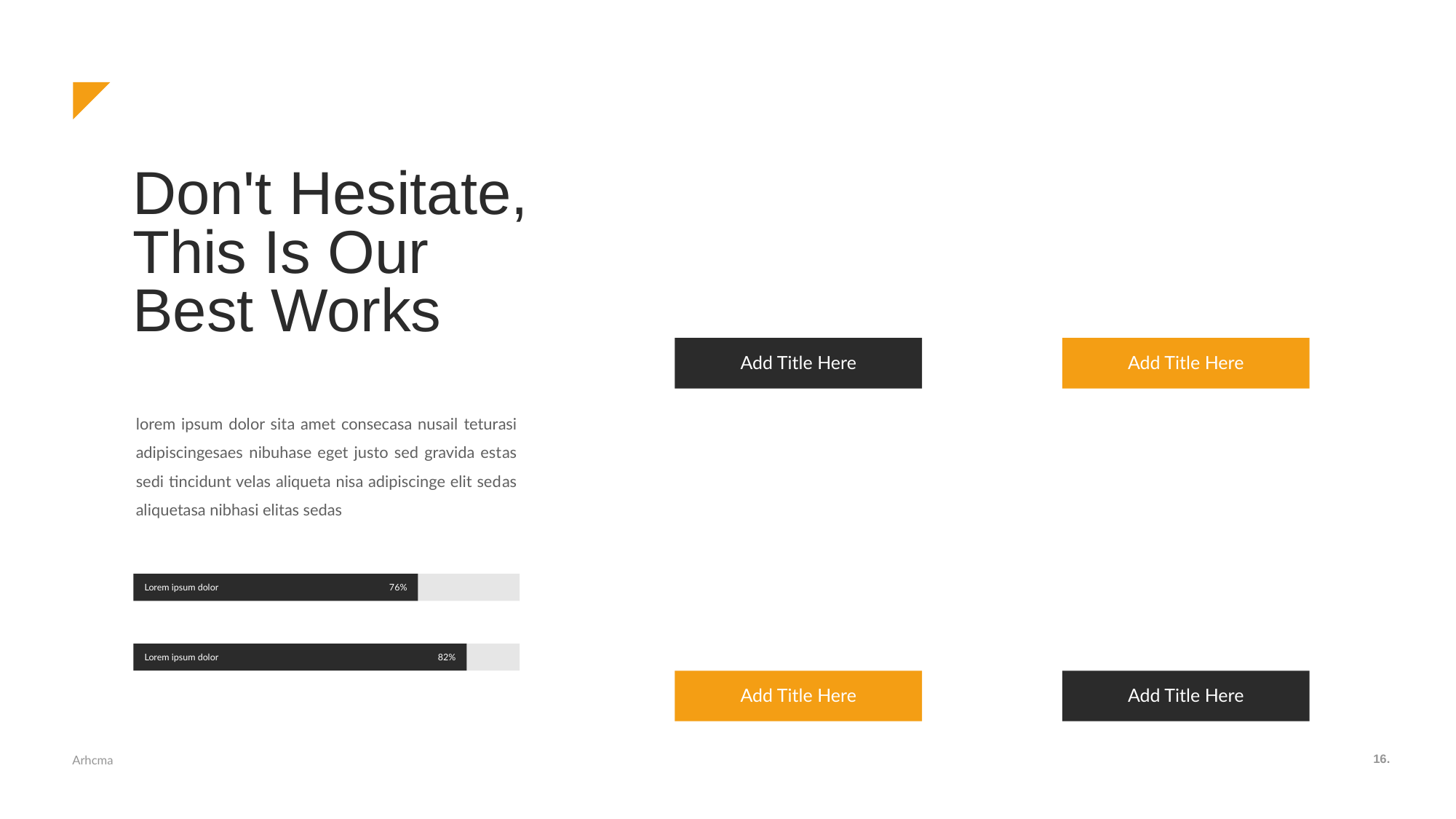

Don't Hesitate, This Is Our Best Works

Add Title Here

Add Title Here
lorem ipsum dolor sita amet consecasa nusail teturasi adipiscingesaes nibuhase eget justo sed gravida estas sedi tincidunt velas aliqueta nisa adipiscinge elit sedas aliquetasa nibhasi elitas sedas

76%
Lorem ipsum dolor

82%
Lorem ipsum dolor

Add Title Here

Add Title Here
16.
Arhcma